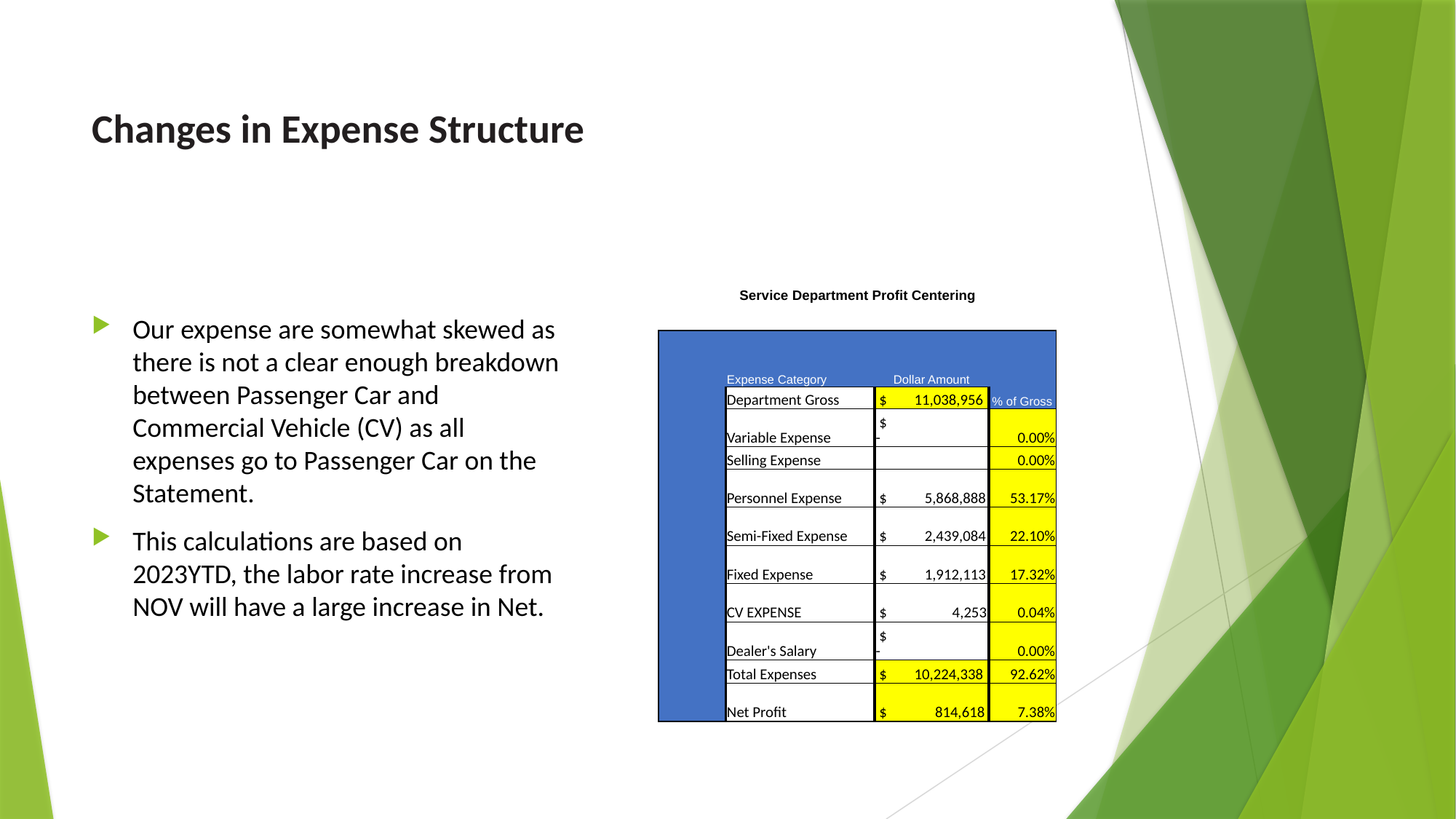

# Changes in Expense Structure

Our expense are somewhat skewed as there is not a clear enough breakdown between Passenger Car and Commercial Vehicle (CV) as all expenses go to Passenger Car on the Statement.
This calculations are based on 2023YTD, the labor rate increase from NOV will have a large increase in Net.
|  |  |  |  |
| --- | --- | --- | --- |
| Service Department Profit Centering |  |  |  |
|  |  |  |  |
|  | Expense Category | Dollar Amount |  |
|  | Department Gross | $ 11,038,956 | % of Gross |
|  | Variable Expense | $ - | 0.00% |
|  | Selling Expense |  | 0.00% |
|  | Personnel Expense | $ 5,868,888 | 53.17% |
|  | Semi-Fixed Expense | $ 2,439,084 | 22.10% |
|  | Fixed Expense | $ 1,912,113 | 17.32% |
|  | CV EXPENSE | $ 4,253 | 0.04% |
|  | Dealer's Salary | $ - | 0.00% |
|  | Total Expenses | $ 10,224,338 | 92.62% |
|  | Net Profit | $ 814,618 | 7.38% |